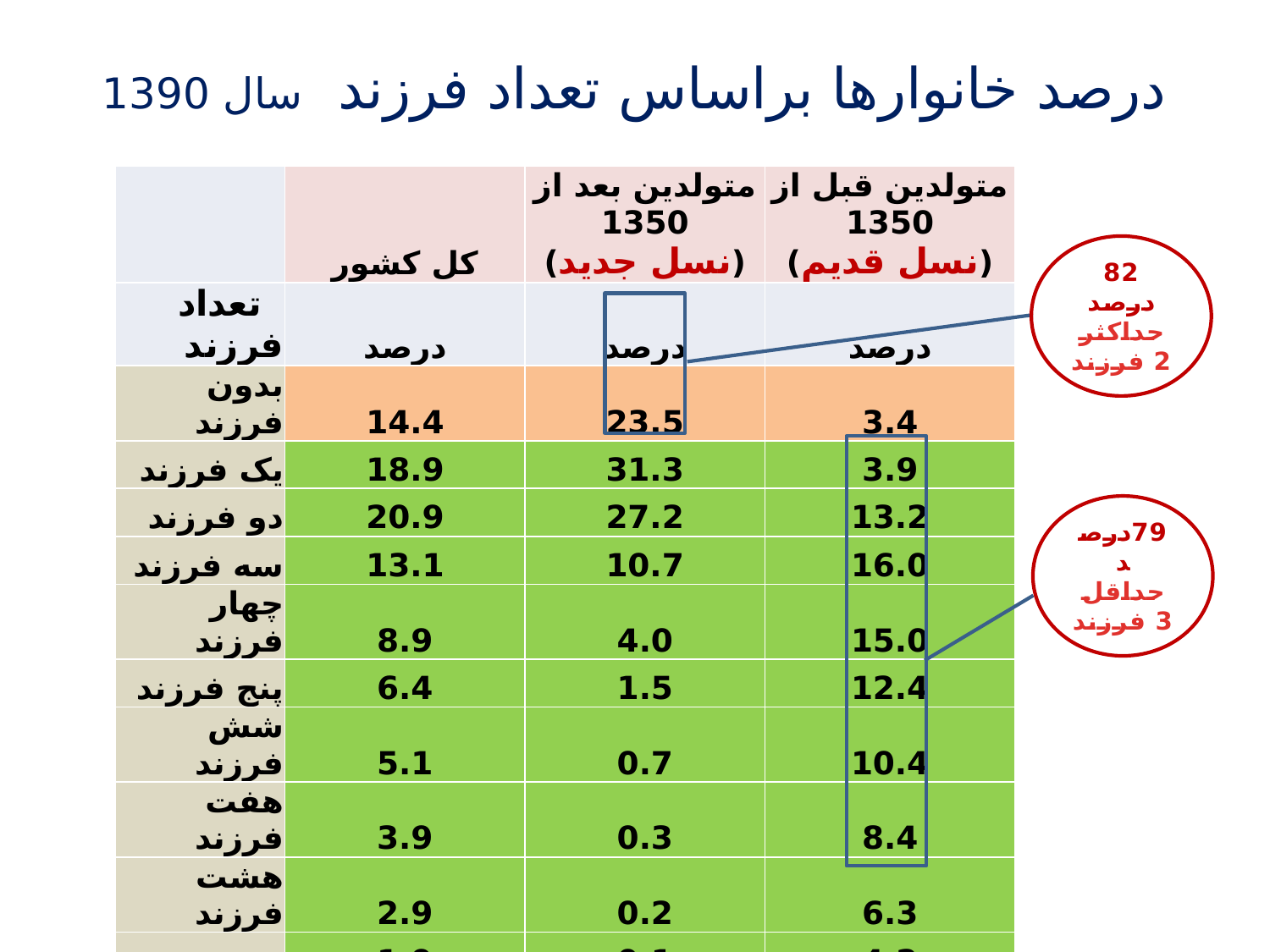

# درصد خانوارها براساس تعداد فرزند  سال 1390
|  | کل کشور | متولدین بعد از 1350 (نسل جدید) | متولدین قبل از 1350 (نسل قدیم) |
| --- | --- | --- | --- |
| تعداد فرزند | درصد | درصد | درصد |
| بدون فرزند | 14.4 | 23.5 | 3.4 |
| يک فرزند | 18.9 | 31.3 | 3.9 |
| دو فرزند | 20.9 | 27.2 | 13.2 |
| سه فرزند | 13.1 | 10.7 | 16.0 |
| چهار فرزند | 8.9 | 4.0 | 15.0 |
| پنج فرزند | 6.4 | 1.5 | 12.4 |
| شش فرزند | 5.1 | 0.7 | 10.4 |
| هفت فرزند | 3.9 | 0.3 | 8.4 |
| هشت فرزند | 2.9 | 0.2 | 6.3 |
| نه فرزند | 1.9 | 0.1 | 4.2 |
| ده فرزند | 1.3 | 0.0 | 2.8 |
| بالاي 10 فرزند | 1.4 | 0.1 | 3.1 |
82 درصد
حداکثر 2 فرزند

79درصد
حداقل 3 فرزند